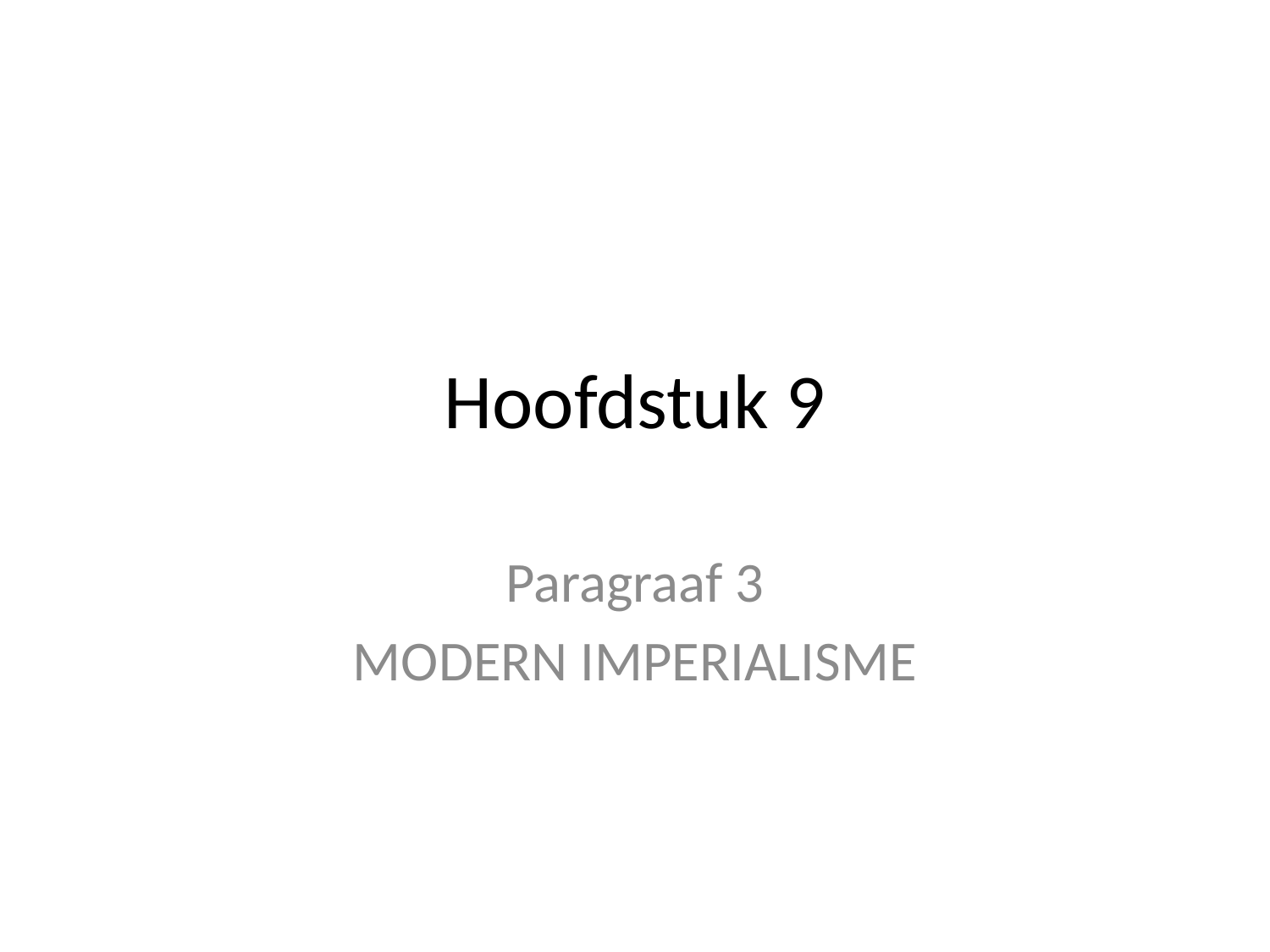

# Hoofdstuk 9
Paragraaf 3
MODERN IMPERIALISME